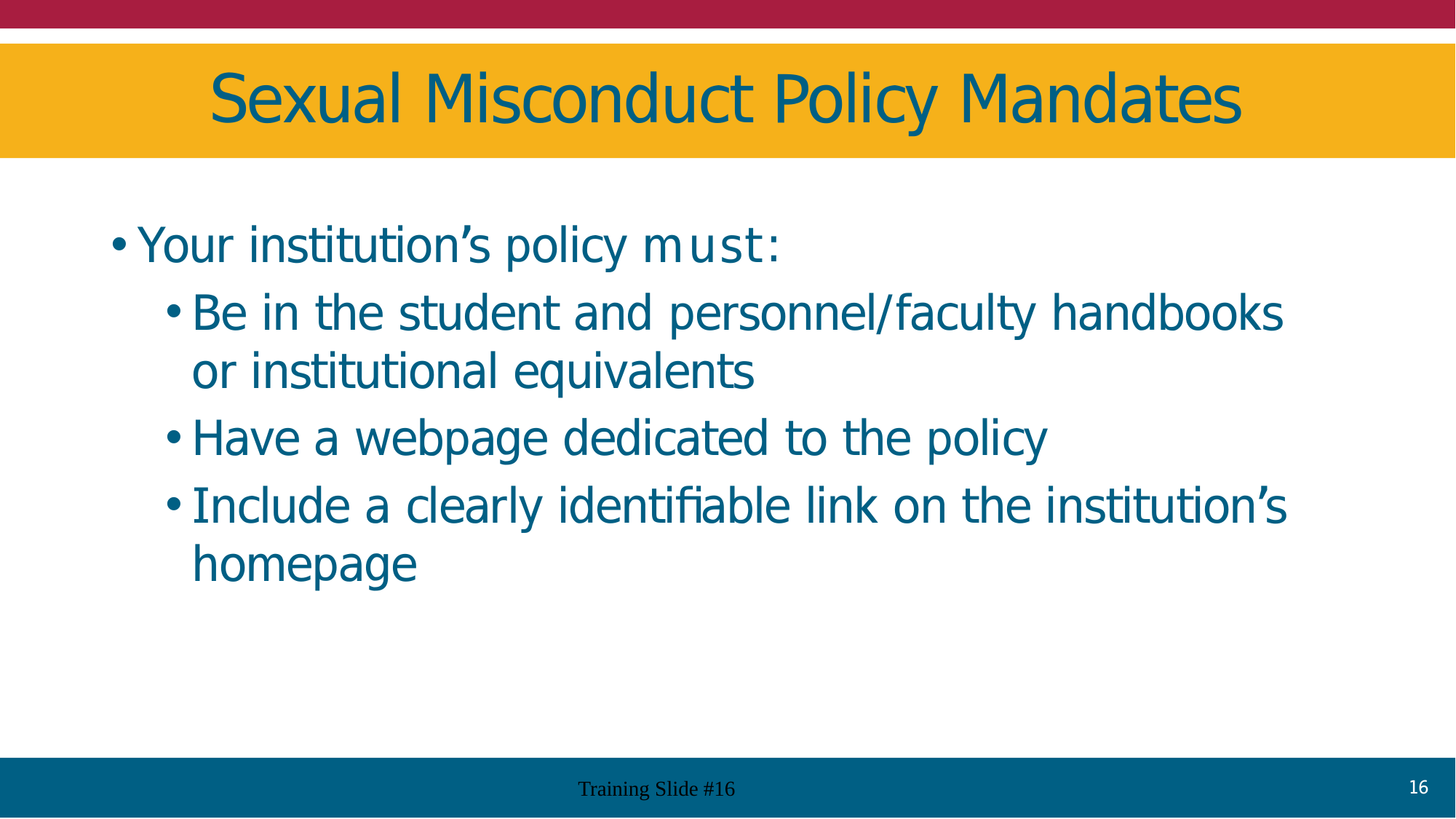

# Sexual Misconduct Policy Mandates
Your institution’s policy must:
Be in the student and personnel/faculty handbooks or institutional equivalents
Have a webpage dedicated to the policy
Include a clearly identifiable link on the institution’s homepage
16
Training Slide #16